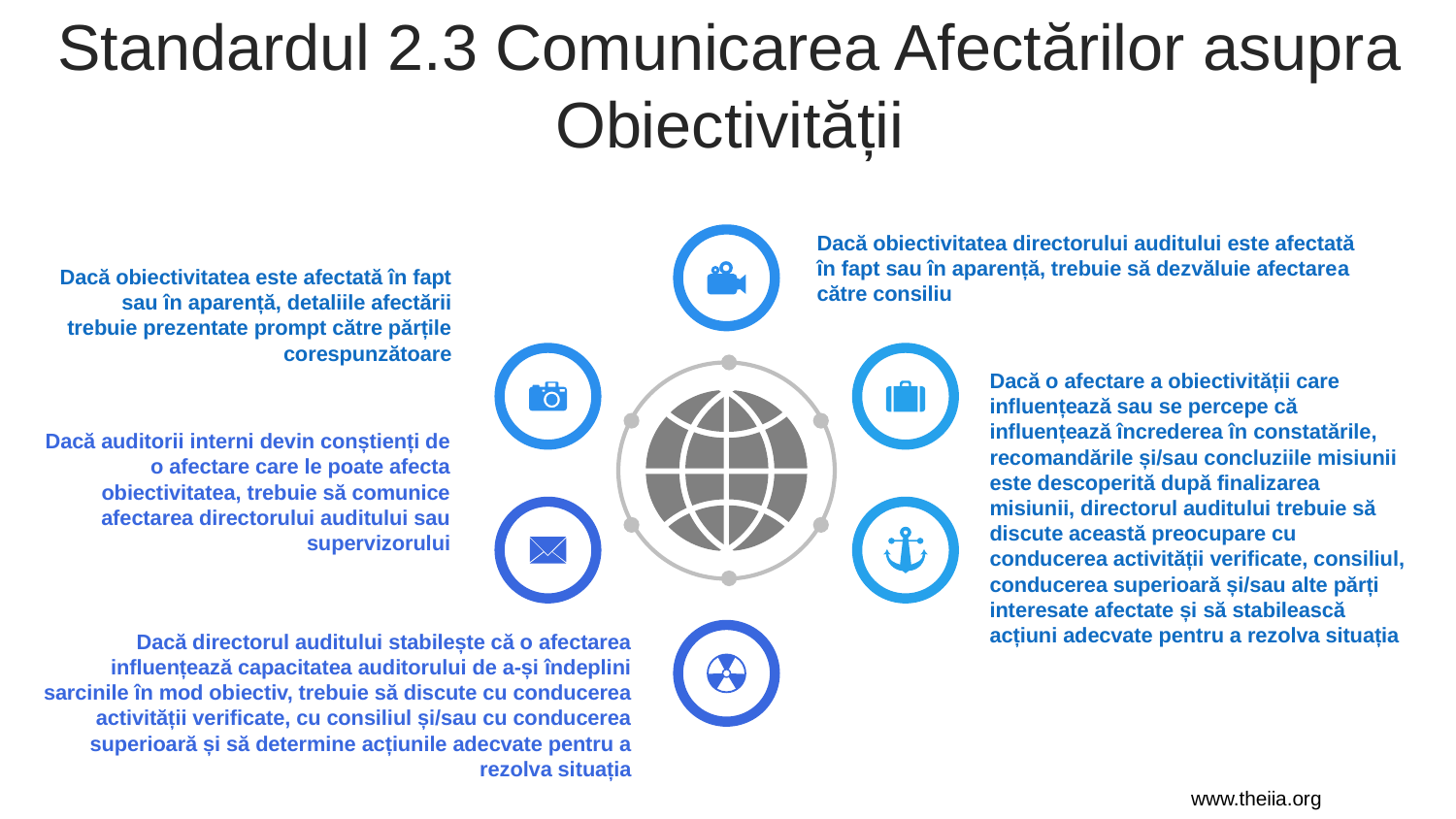

Standardul 2.3 Comunicarea Afectărilor asupra Obiectivității
Dacă obiectivitatea directorului auditului este afectată în fapt sau în aparență, trebuie să dezvăluie afectarea către consiliu

Dacă obiectivitatea este afectată în fapt sau în aparență, detaliile afectării trebuie prezentate prompt către părțile corespunzătoare

Dacă o afectare a obiectivității care influențează sau se percepe că influențează încrederea în constatările, recomandările și/sau concluziile misiunii este descoperită după finalizarea misiunii, directorul auditului trebuie să discute această preocupare cu conducerea activității verificate, consiliul, conducerea superioară și/sau alte părți interesate afectate și să stabilească acțiuni adecvate pentru a rezolva situația

Dacă auditorii interni devin conștienți de o afectare care le poate afecta obiectivitatea, trebuie să comunice afectarea directorului auditului sau supervizorului

Dacă directorul auditului stabilește că o afectarea influențează capacitatea auditorului de a-și îndeplini sarcinile în mod obiectiv, trebuie să discute cu conducerea activității verificate, cu consiliul și/sau cu conducerea superioară și să determine acțiunile adecvate pentru a rezolva situația

www.theiia.org